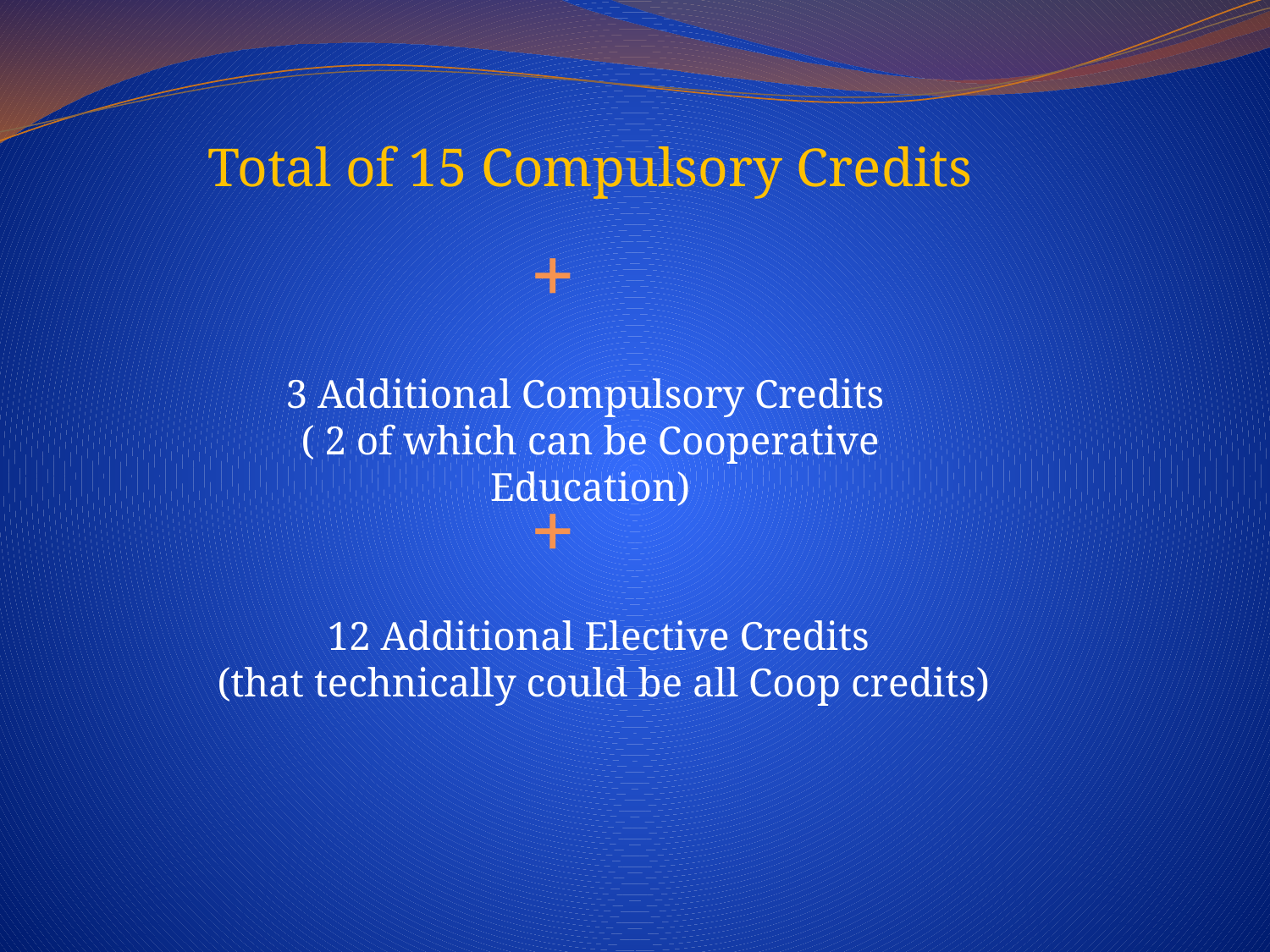

Total of 15 Compulsory Credits
+
3 Additional Compulsory Credits
( 2 of which can be Cooperative Education)
+
12 Additional Elective Credits
(that technically could be all Coop credits)